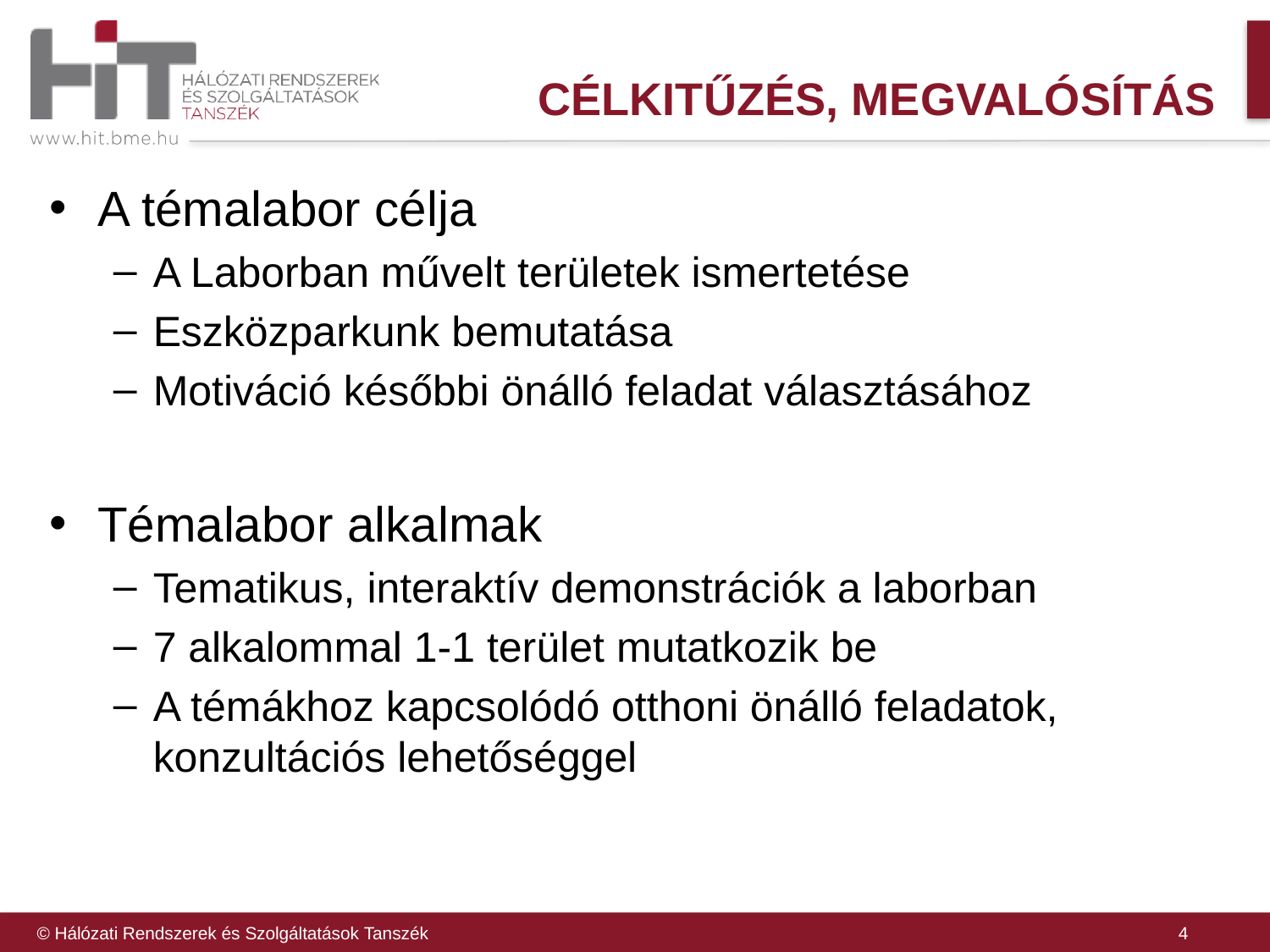

# Célkitűzés, megvalósítás
A témalabor célja
A Laborban művelt területek ismertetése
Eszközparkunk bemutatása
Motiváció későbbi önálló feladat választásához

Témalabor alkalmak
Tematikus, interaktív demonstrációk a laborban
7 alkalommal 1-1 terület mutatkozik be
A témákhoz kapcsolódó otthoni önálló feladatok, konzultációs lehetőséggel